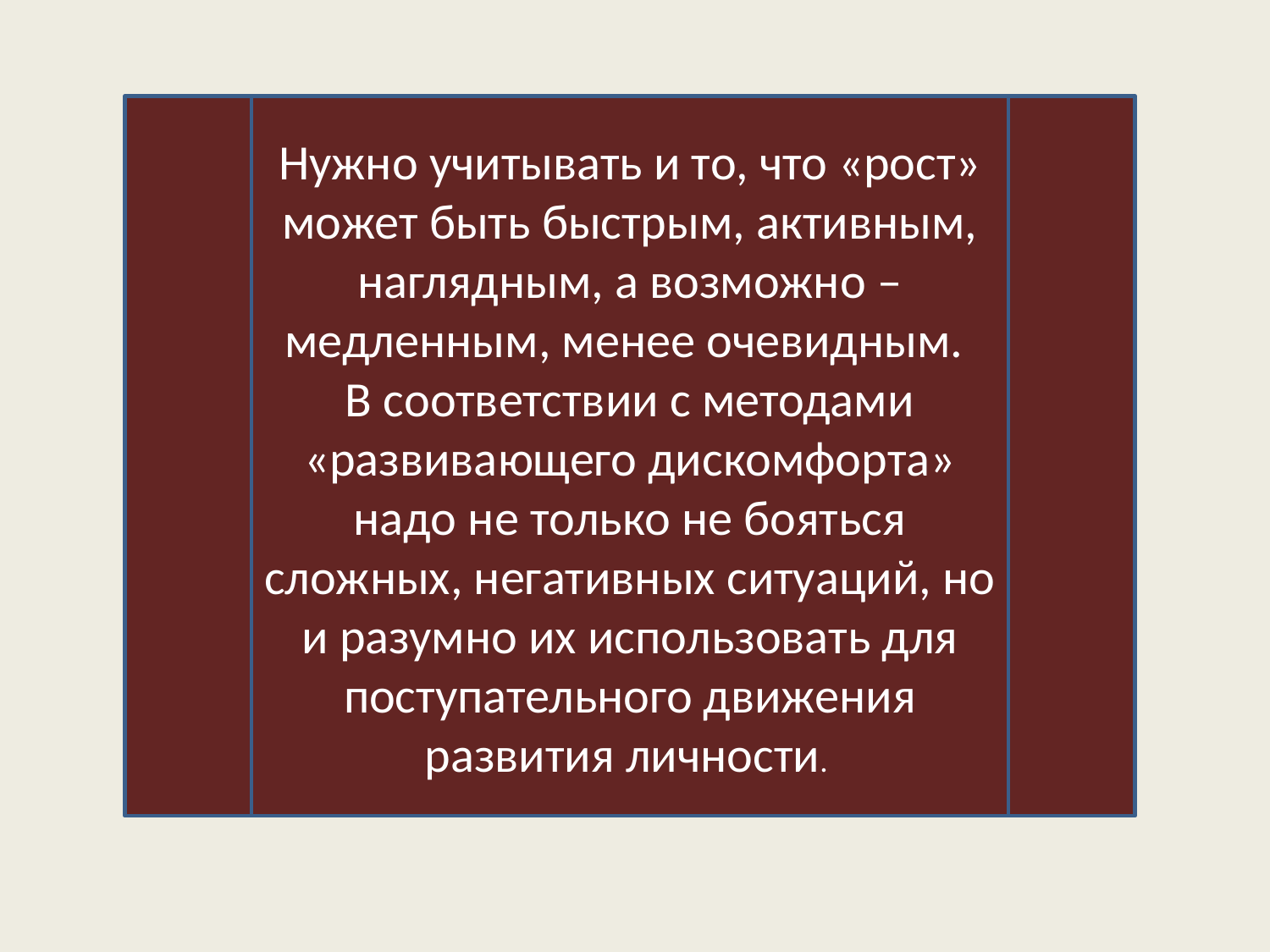

#
Нужно учитывать и то, что «рост» может быть быстрым, активным, наглядным, а возможно – медленным, менее очевидным.
В соответствии с методами «развивающего дискомфорта» надо не только не бояться сложных, негативных ситуаций, но и разумно их использовать для поступательного движения развития личности.